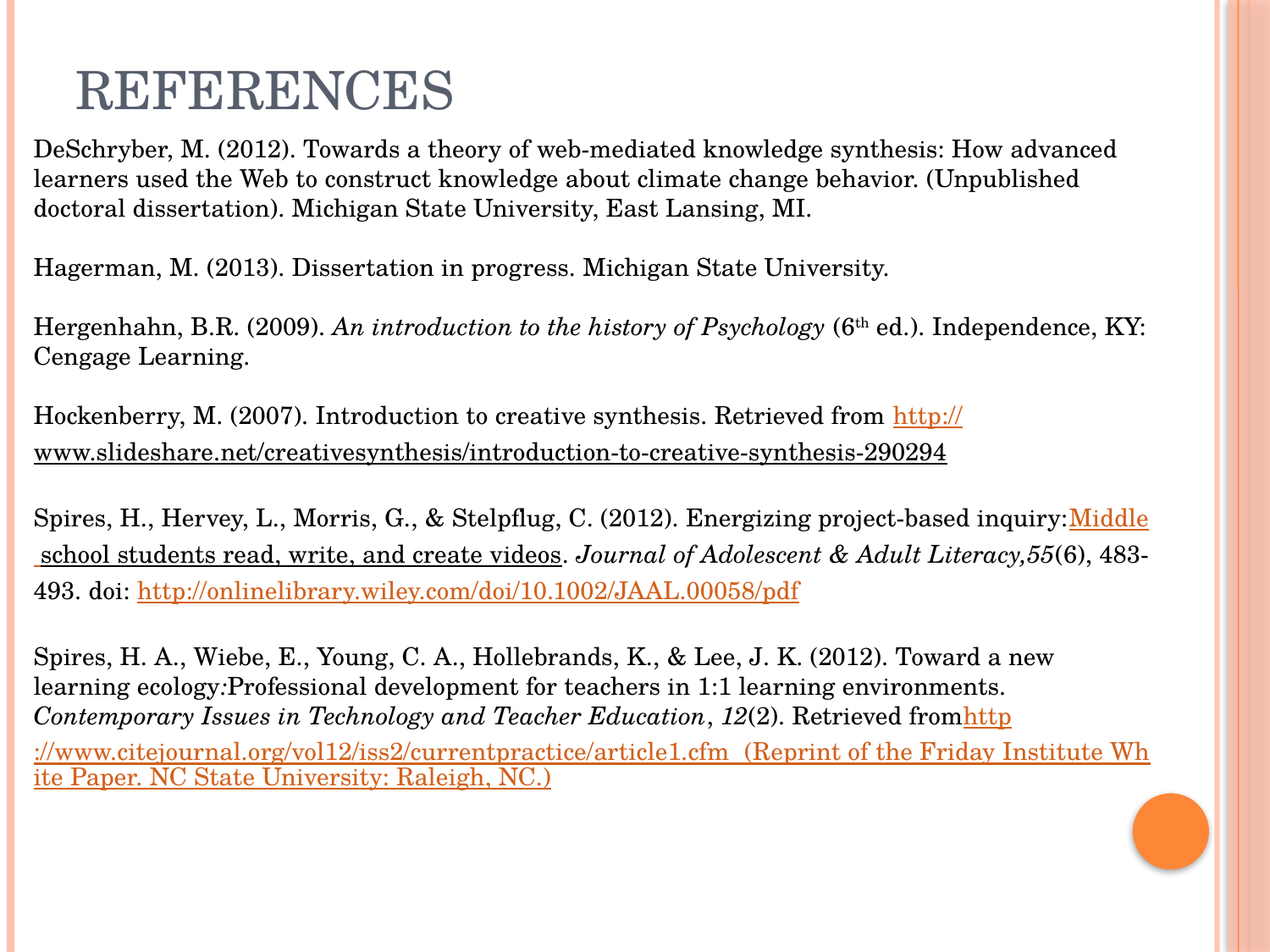

# References
DeSchryber, M. (2012). Towards a theory of web-mediated knowledge synthesis: How advanced learners used the Web to construct knowledge about climate change behavior. (Unpublished doctoral dissertation). Michigan State University, East Lansing, MI.

Hagerman, M. (2013). Dissertation in progress. Michigan State University.

Hergenhahn, B.R. (2009). An introduction to the history of Psychology (6th ed.). Independence, KY: Cengage Learning.

Hockenberry, M. (2007). Introduction to creative synthesis. Retrieved from http://www.slideshare.net/creativesynthesis/introduction-to-creative-synthesis-290294
Spires, H., Hervey, L., Morris, G., & Stelpflug, C. (2012). Energizing project-based inquiry:Middle school students read, write, and create videos. Journal of Adolescent & Adult Literacy,55(6), 483-493. doi: http://onlinelibrary.wiley.com/doi/10.1002/JAAL.00058/pdf

Spires, H. A., Wiebe, E., Young, C. A., Hollebrands, K., & Lee, J. K. (2012). Toward a new learning ecology:Professional development for teachers in 1:1 learning environments. Contemporary Issues in Technology and Teacher Education, 12(2). Retrieved fromhttp://www.citejournal.org/vol12/iss2/currentpractice/article1.cfm  (Reprint of the Friday Institute White Paper. NC State University: Raleigh, NC.)